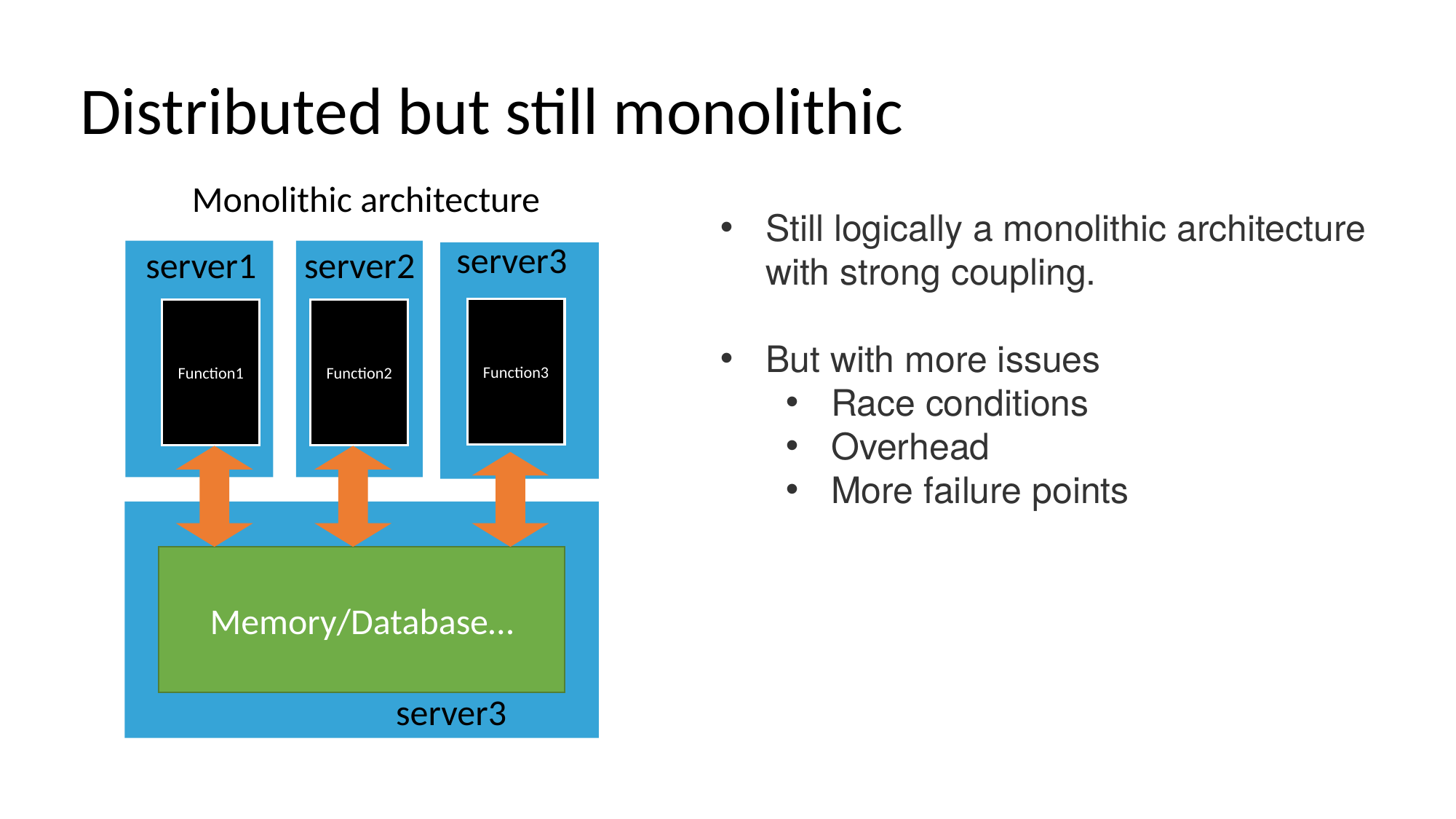

# Distributed but still monolithic
Monolithic architecture
Still logically a monolithic architecture with strong coupling.

But with more issues
Race conditions
Overhead
More failure points

server3
server2
server1

Function3
Function1
Function2

Memory/Database…
server3